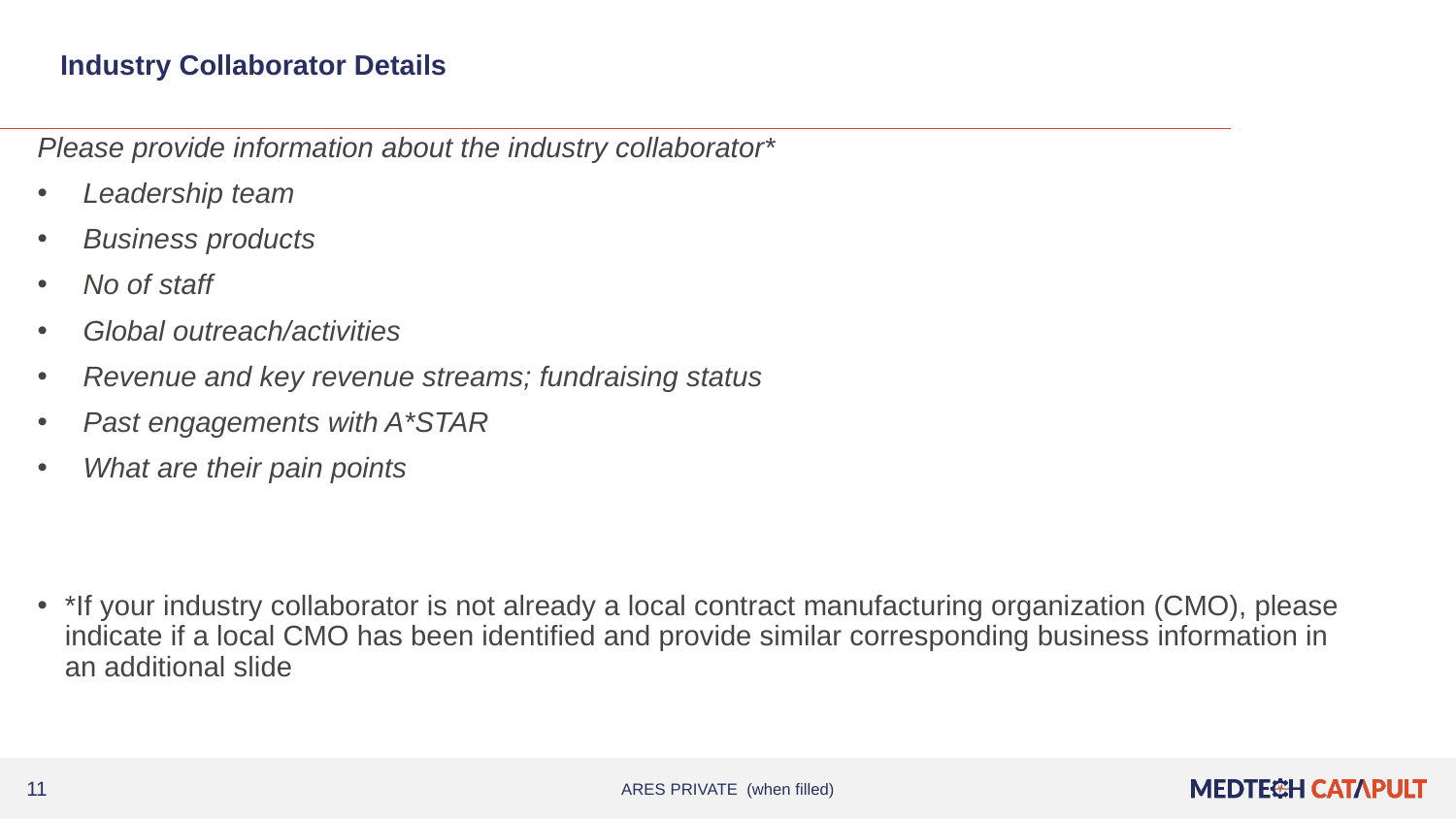

# Industry Collaborator Details
Please provide information about the industry collaborator*
Leadership team
Business products
No of staff
Global outreach/activities
Revenue and key revenue streams; fundraising status
Past engagements with A*STAR
What are their pain points

*If your industry collaborator is not already a local contract manufacturing organization (CMO), please indicate if a local CMO has been identified and provide similar corresponding business information in an additional slide
ARES PRIVATE  (when filled)